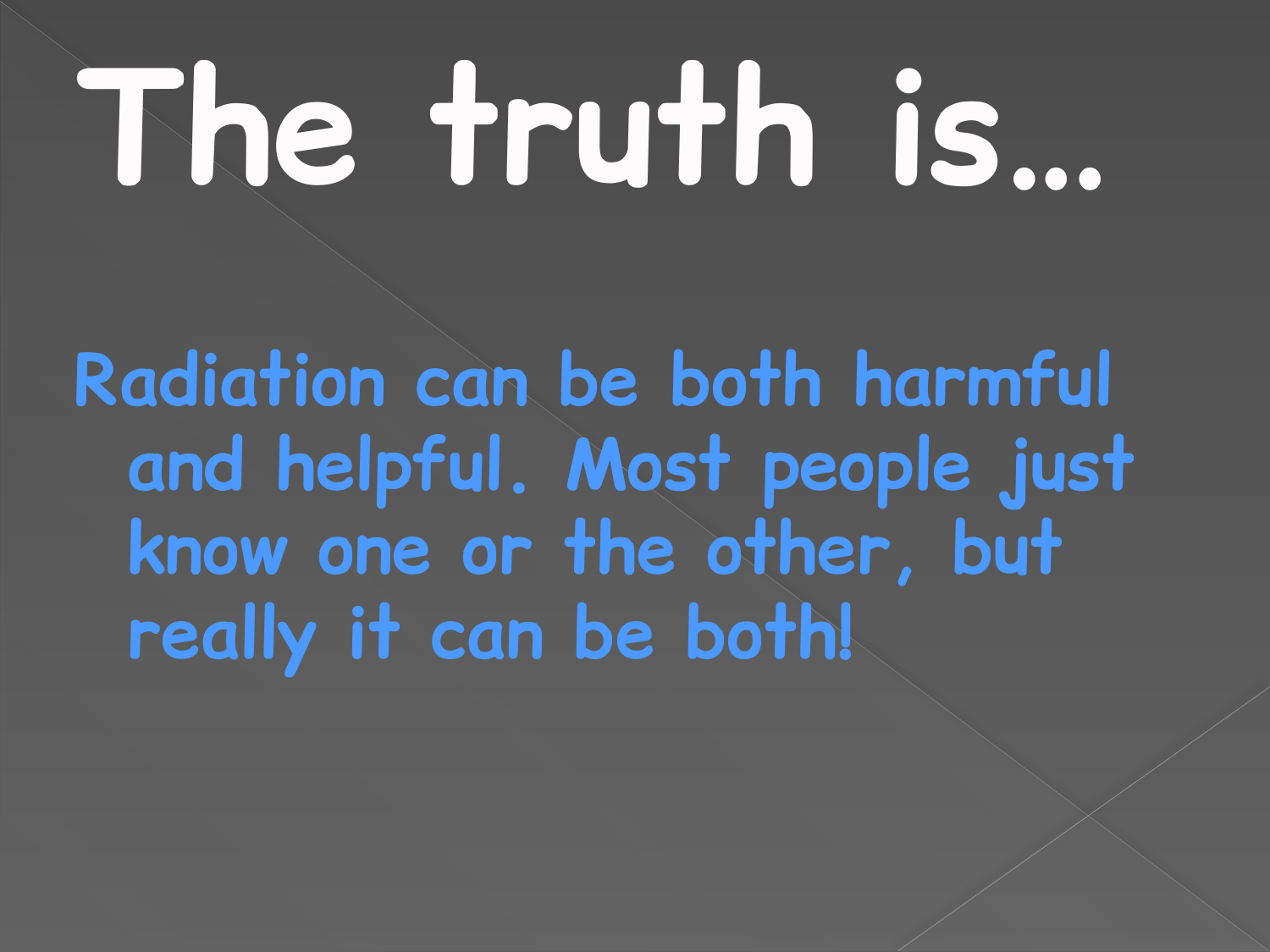

The truth is…
Radiation can be both harmful and helpful. Most people just know one or the other, but really it can be both!